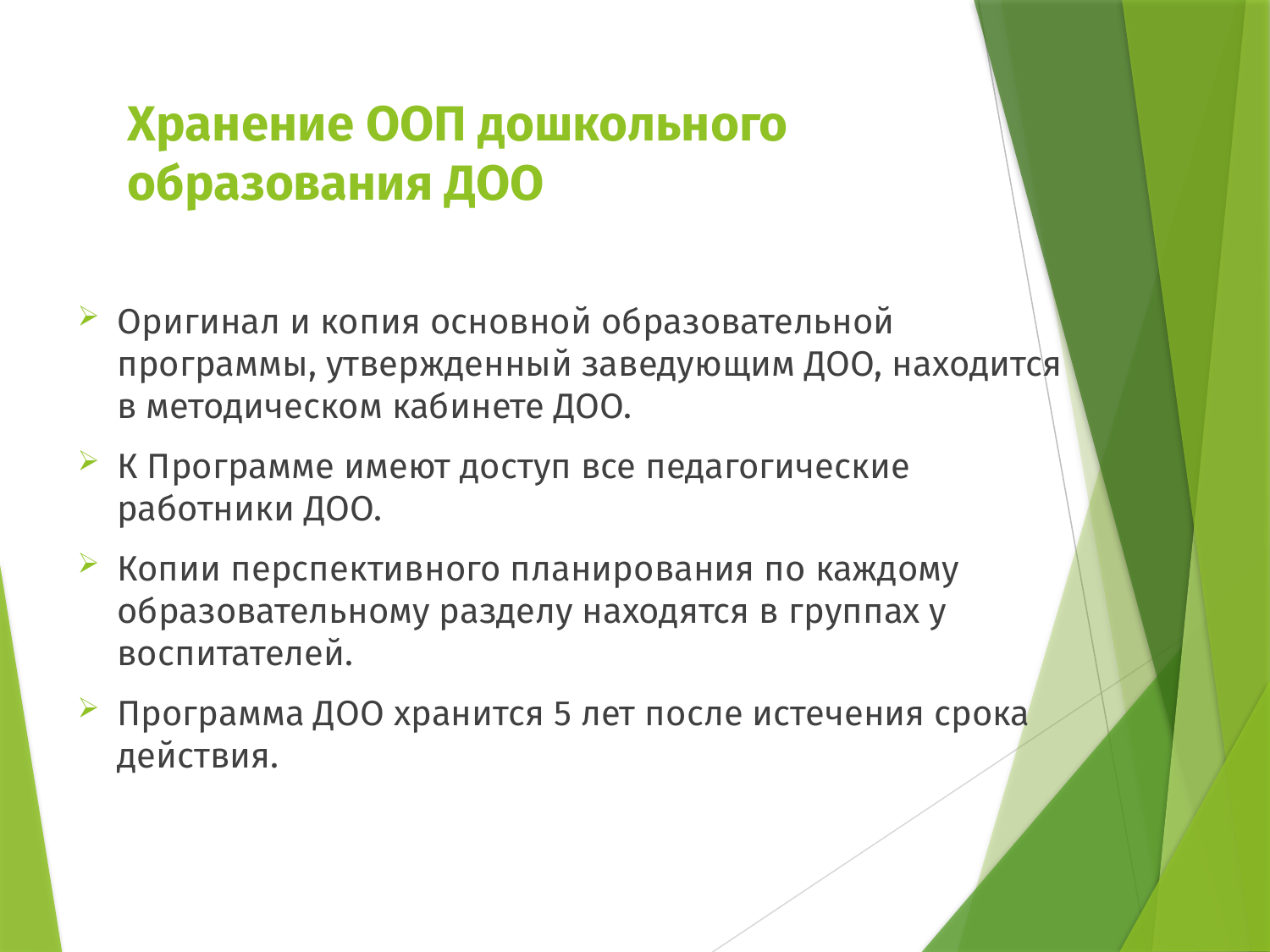

# Хранение ООП дошкольного образования ДОО

Оригинал и копия основной образовательной программы, утвержденный заведующим ДОО, находится в методическом кабинете ДОО.
К Программе имеют доступ все педагогические работники ДОО.
Копии перспективного планирования по каждому образовательному разделу находятся в группах у воспитателей.
Программа ДОО хранится 5 лет после истечения срока действия.